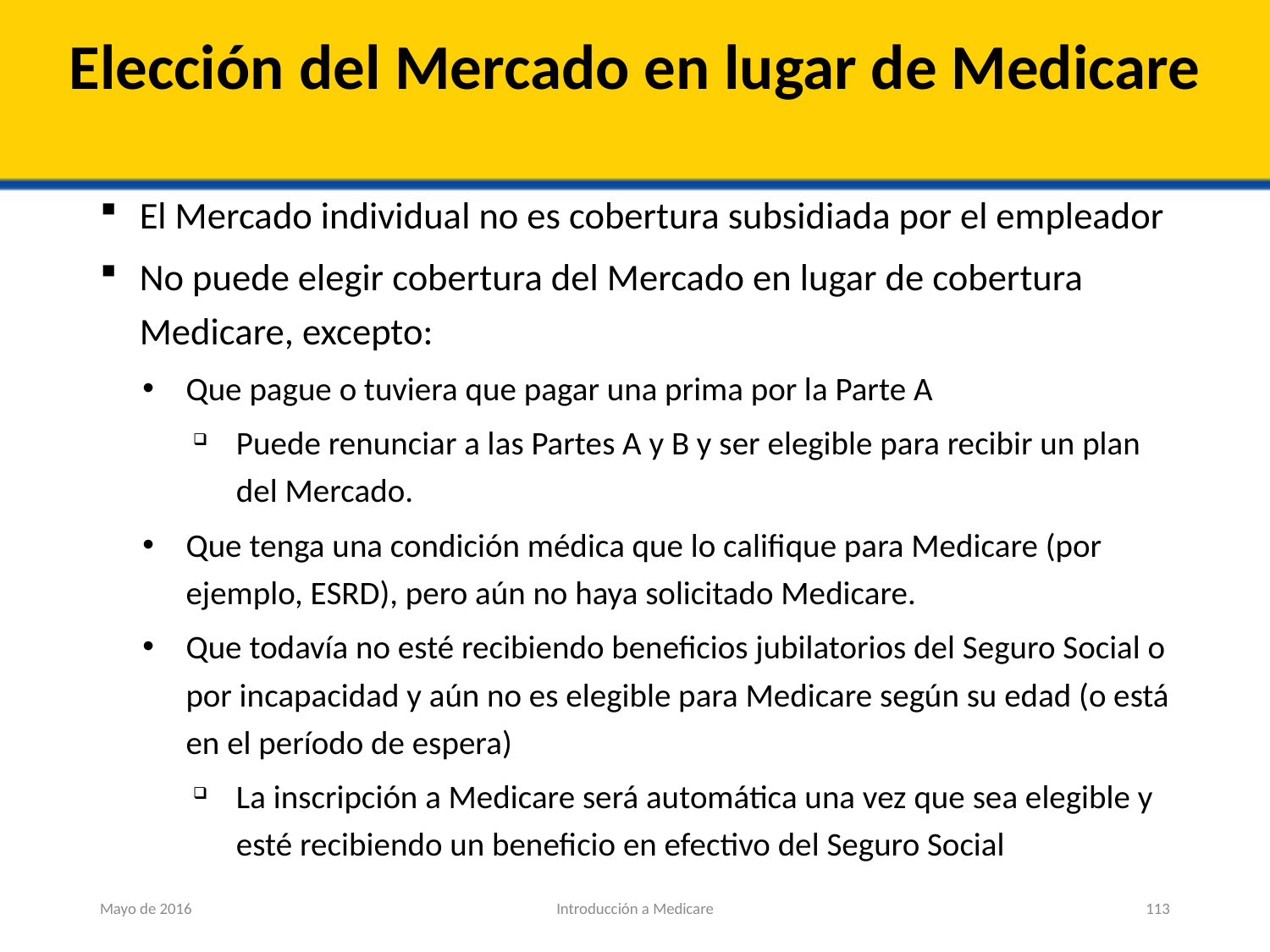

# Elección del Mercado en lugar de Medicare
El Mercado individual no es cobertura subsidiada por el empleador
No puede elegir cobertura del Mercado en lugar de cobertura Medicare, excepto:
Que pague o tuviera que pagar una prima por la Parte A
Puede renunciar a las Partes A y B y ser elegible para recibir un plan del Mercado.
Que tenga una condición médica que lo califique para Medicare (por ejemplo, ESRD), pero aún no haya solicitado Medicare.
Que todavía no esté recibiendo beneficios jubilatorios del Seguro Social o por incapacidad y aún no es elegible para Medicare según su edad (o está en el período de espera)
La inscripción a Medicare será automática una vez que sea elegible y esté recibiendo un beneficio en efectivo del Seguro Social

Mayo de 2016
Introducción a Medicare
113